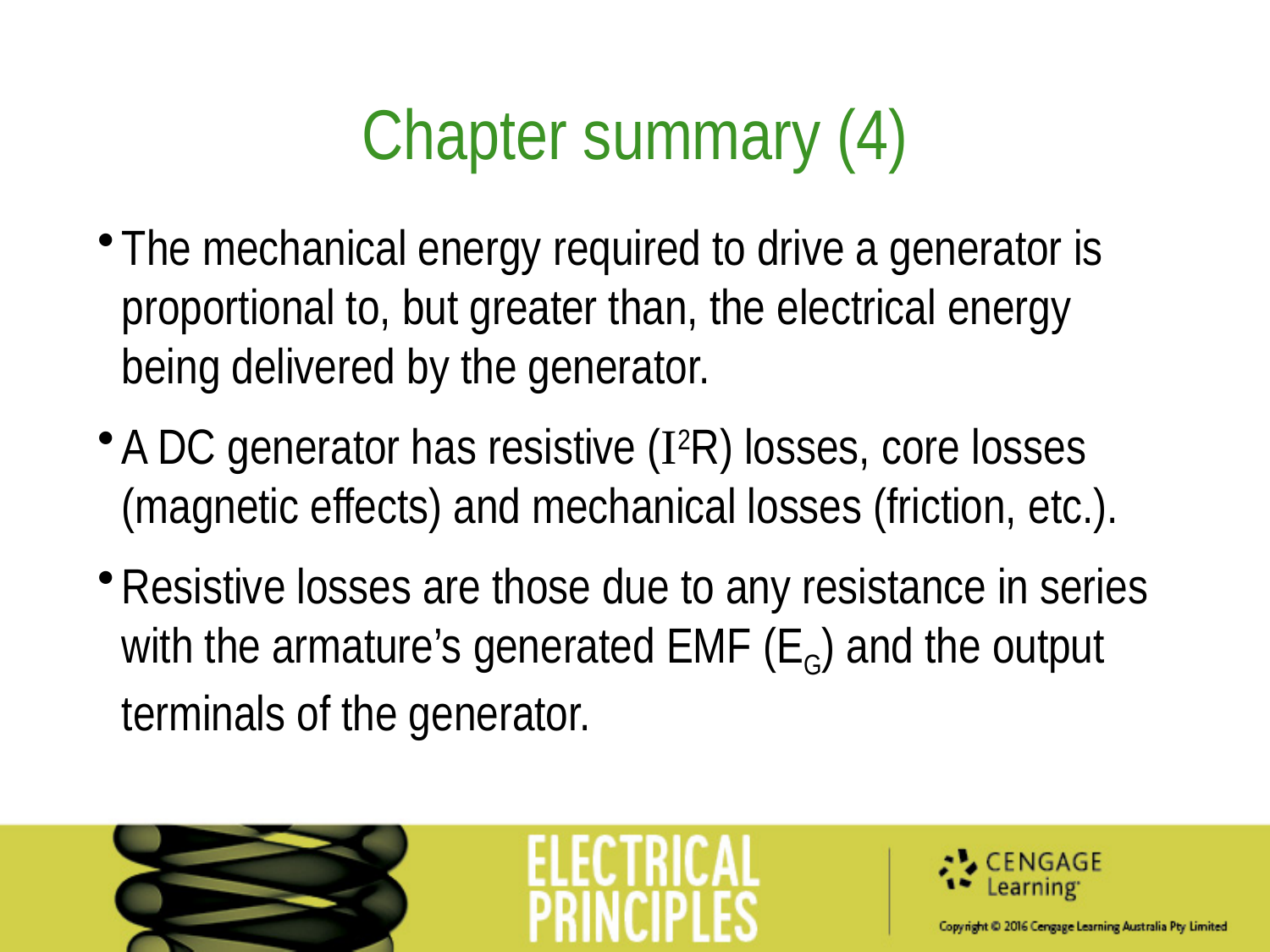

Chapter summary (4)

The mechanical energy required to drive a generator is proportional to, but greater than, the electrical energy being delivered by the generator.
A DC generator has resistive (I2R) losses, core losses (magnetic effects) and mechanical losses (friction, etc.).
Resistive losses are those due to any resistance in series with the armature’s generated EMF (EG) and the output terminals of the generator.